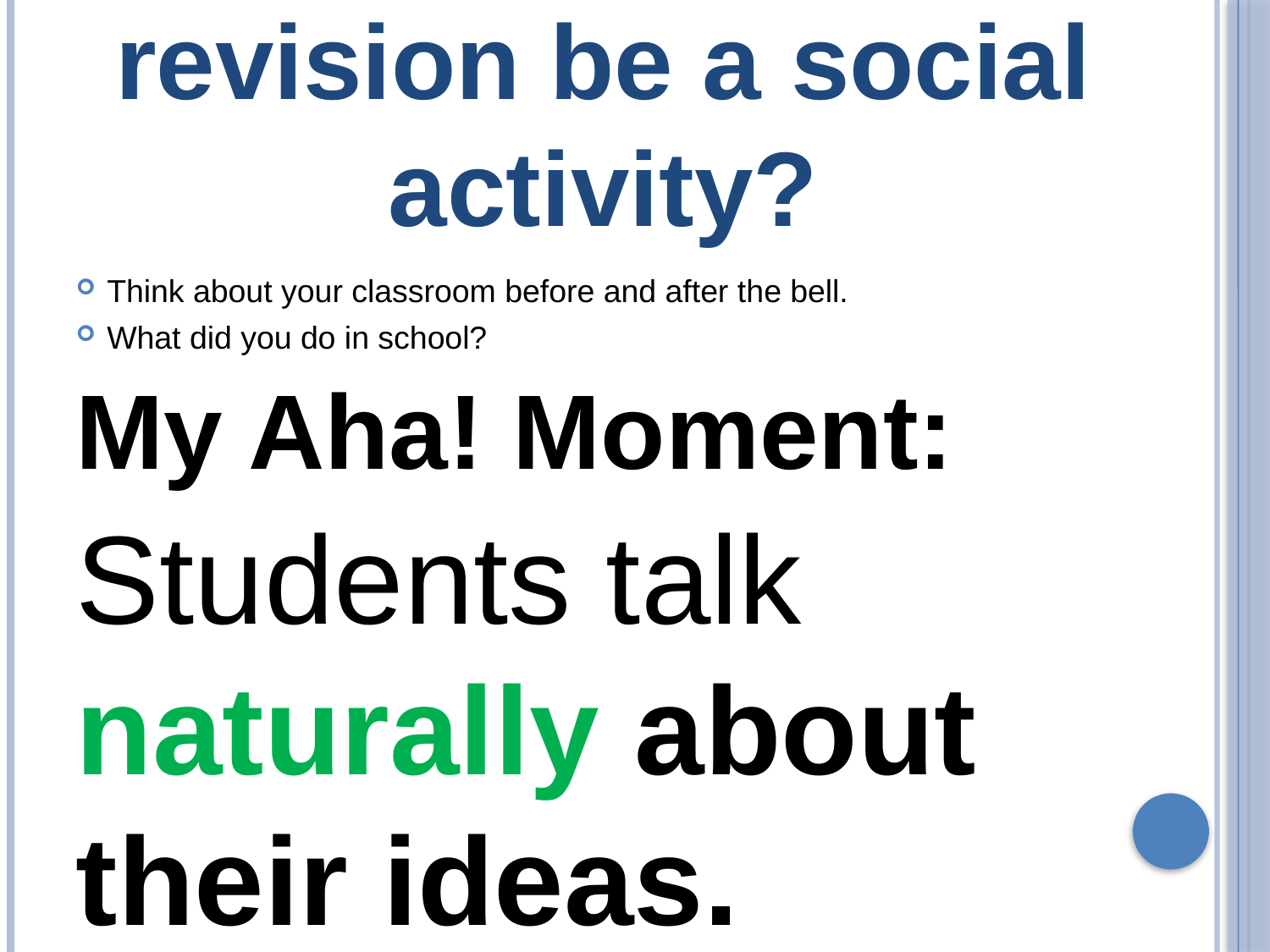

# Why should revision be a social activity?
Think about your classroom before and after the bell.
What did you do in school?
My Aha! Moment:
Students talk naturally about their ideas.